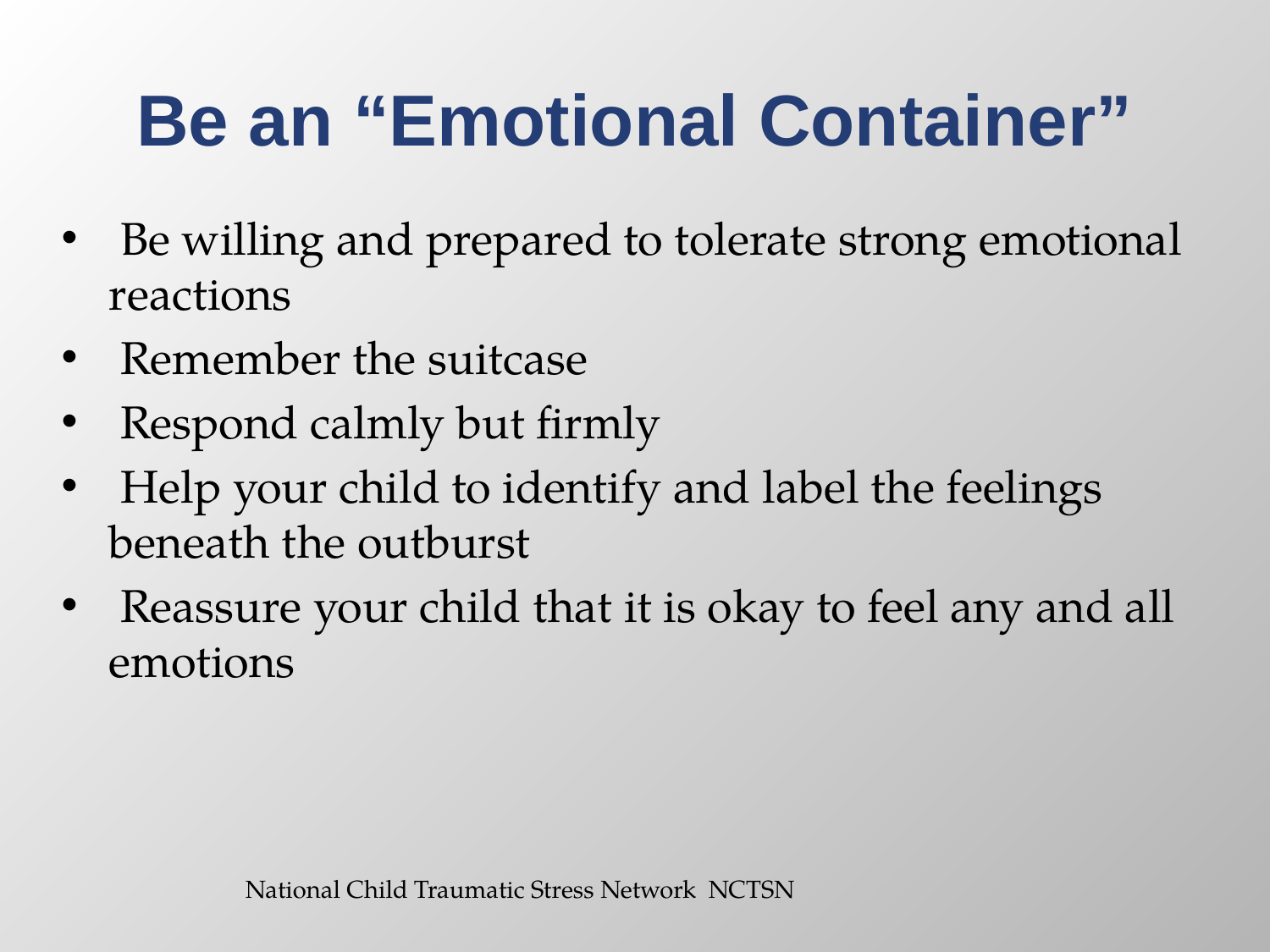

# Be an “Emotional Container”
 Be willing and prepared to tolerate strong emotional reactions
 Remember the suitcase
 Respond calmly but firmly
 Help your child to identify and label the feelings beneath the outburst
 Reassure your child that it is okay to feel any and all emotions
National Child Traumatic Stress Network  NCTSN